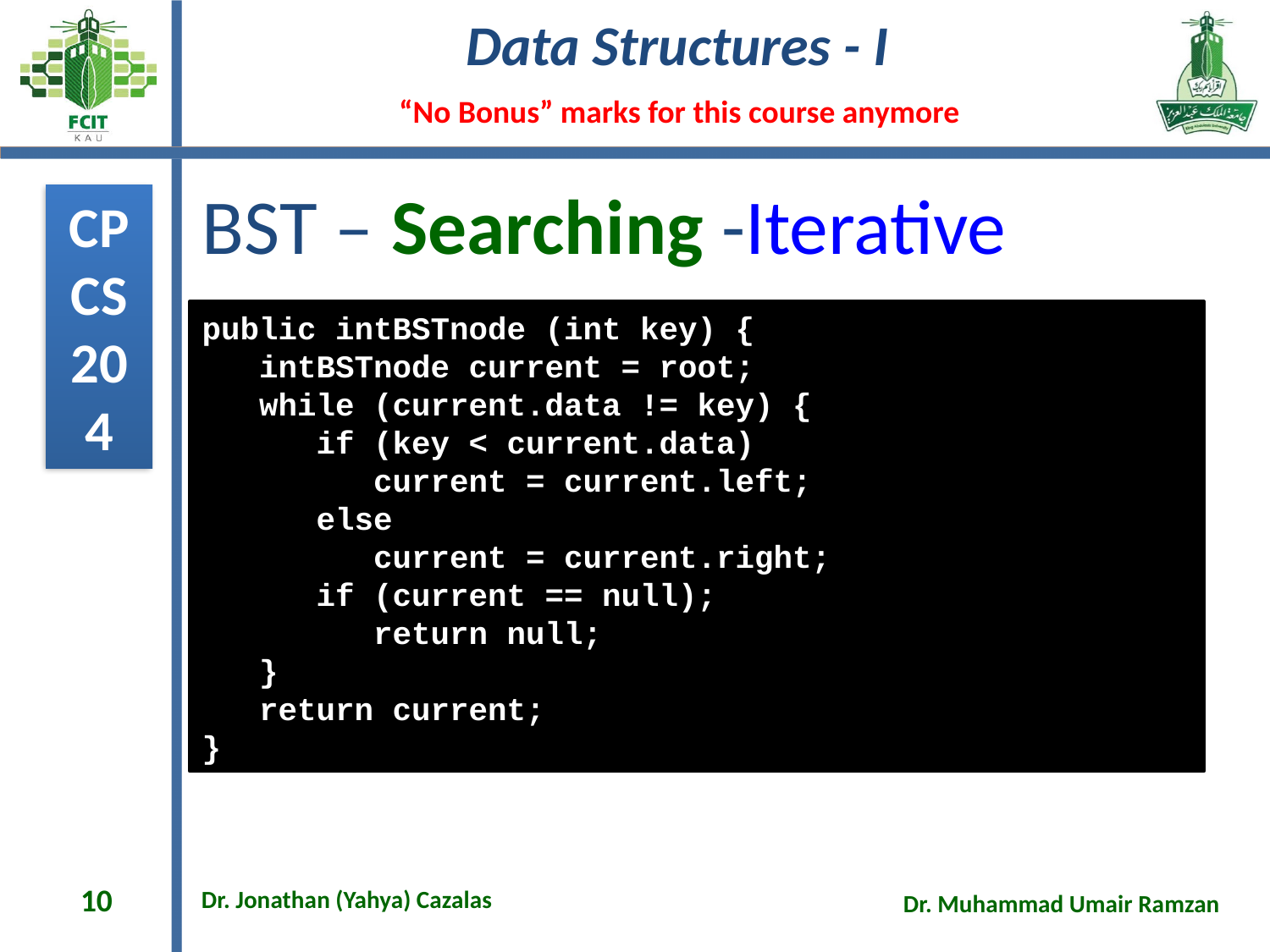

# BST – Searching -Iterative
public intBSTnode (int key) {
   intBSTnode current = root;
   while (current.data != key) {
      if (key < current.data)
         current = current.left;
      else
         current = current.right;
      if (current == null);
         return null;
   }
   return current;
}
10